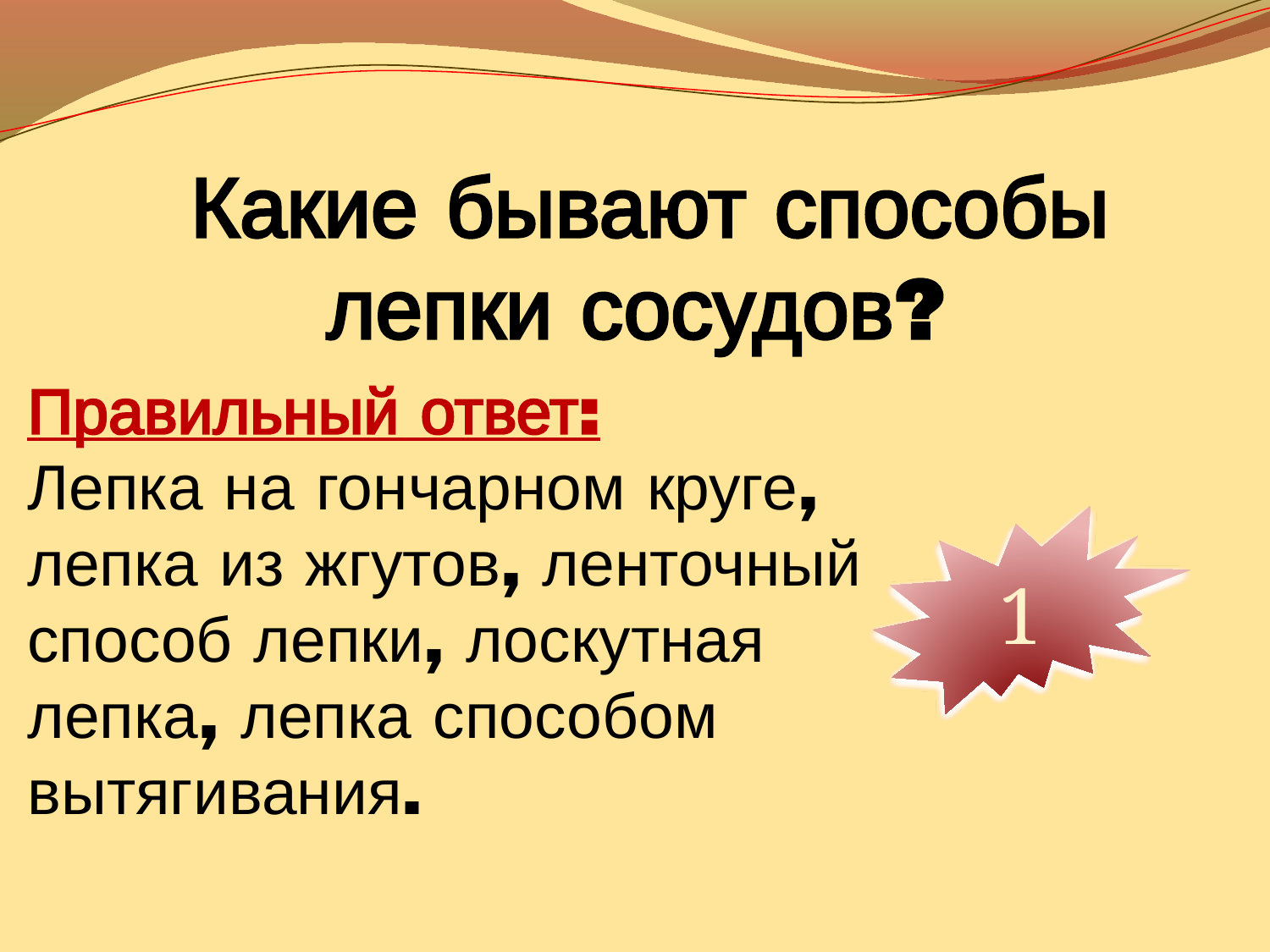

Какие бывают способы лепки сосудов?
Правильный ответ:
Лепка на гончарном круге, лепка из жгутов, ленточный способ лепки, лоскутная лепка, лепка способом вытягивания.
10
9
8
7
6
5
4
3
2
1